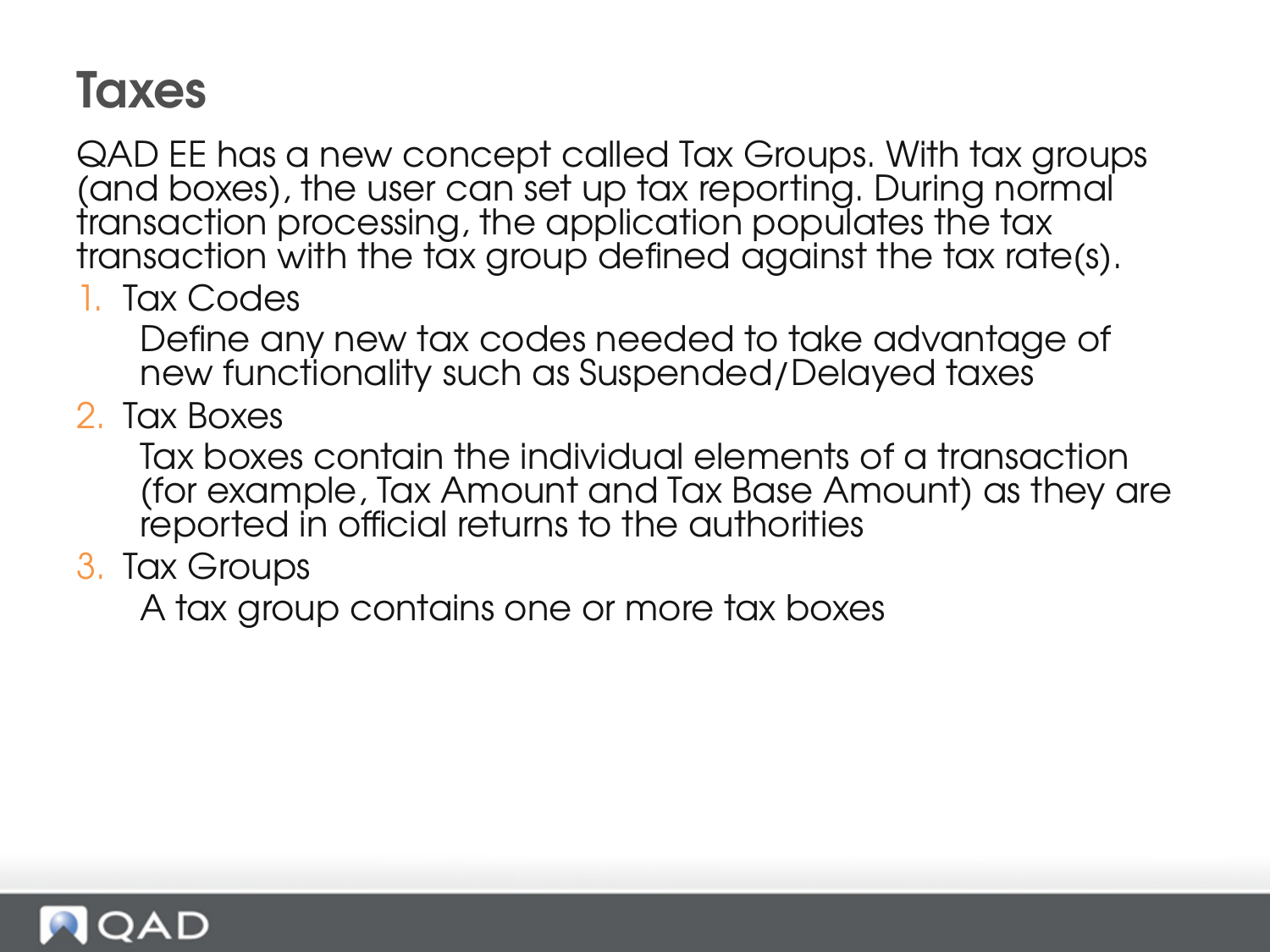

# Taxes

QAD EE has a new concept called Tax Groups. With tax groups (and boxes), the user can set up tax reporting. During normal transaction processing, the application populates the tax transaction with the tax group defined against the tax rate(s).
Tax Codes
Define any new tax codes needed to take advantage of new functionality such as Suspended/Delayed taxes
Tax Boxes
Tax boxes contain the individual elements of a transaction (for example, Tax Amount and Tax Base Amount) as they are reported in official returns to the authorities
Tax Groups
A tax group contains one or more tax boxes